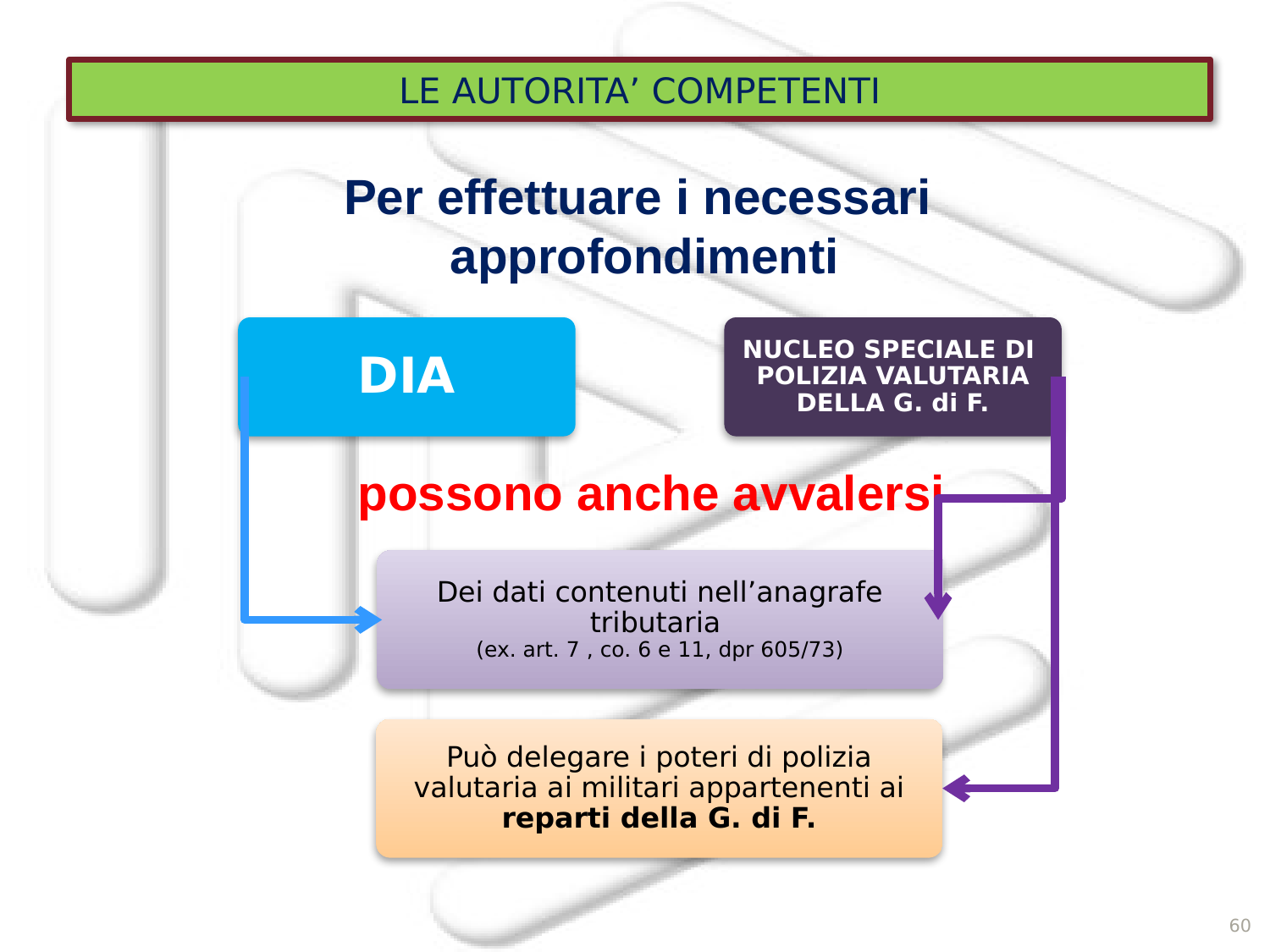

LE AUTORITA’ COMPETENTI
Per effettuare i necessari  approfondimenti

 possono anche avvalersi

DIA

NUCLEO SPECIALE DI
POLIZIA VALUTARIA
DELLA G. di F.

Dei dati contenuti nell’anagrafe tributaria
(ex. art. 7 , co. 6 e 11, dpr 605/73)

Può delegare i poteri di polizia valutaria ai militari appartenenti ai reparti della G. di F.
60